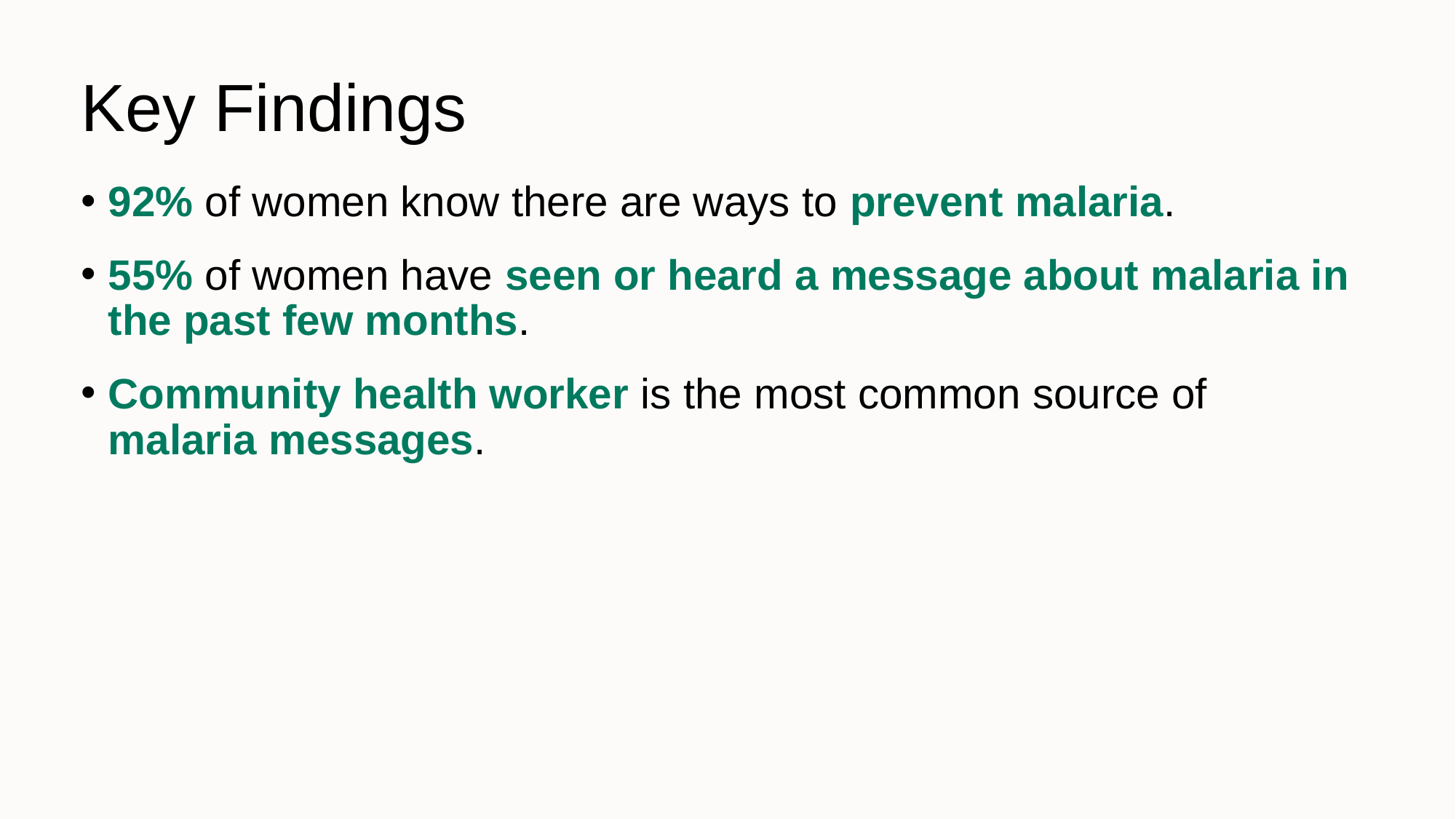

# Key Findings
92% of women know there are ways to prevent malaria.
55% of women have seen or heard a message about malaria in the past few months.
Community health worker is the most common source of malaria messages.